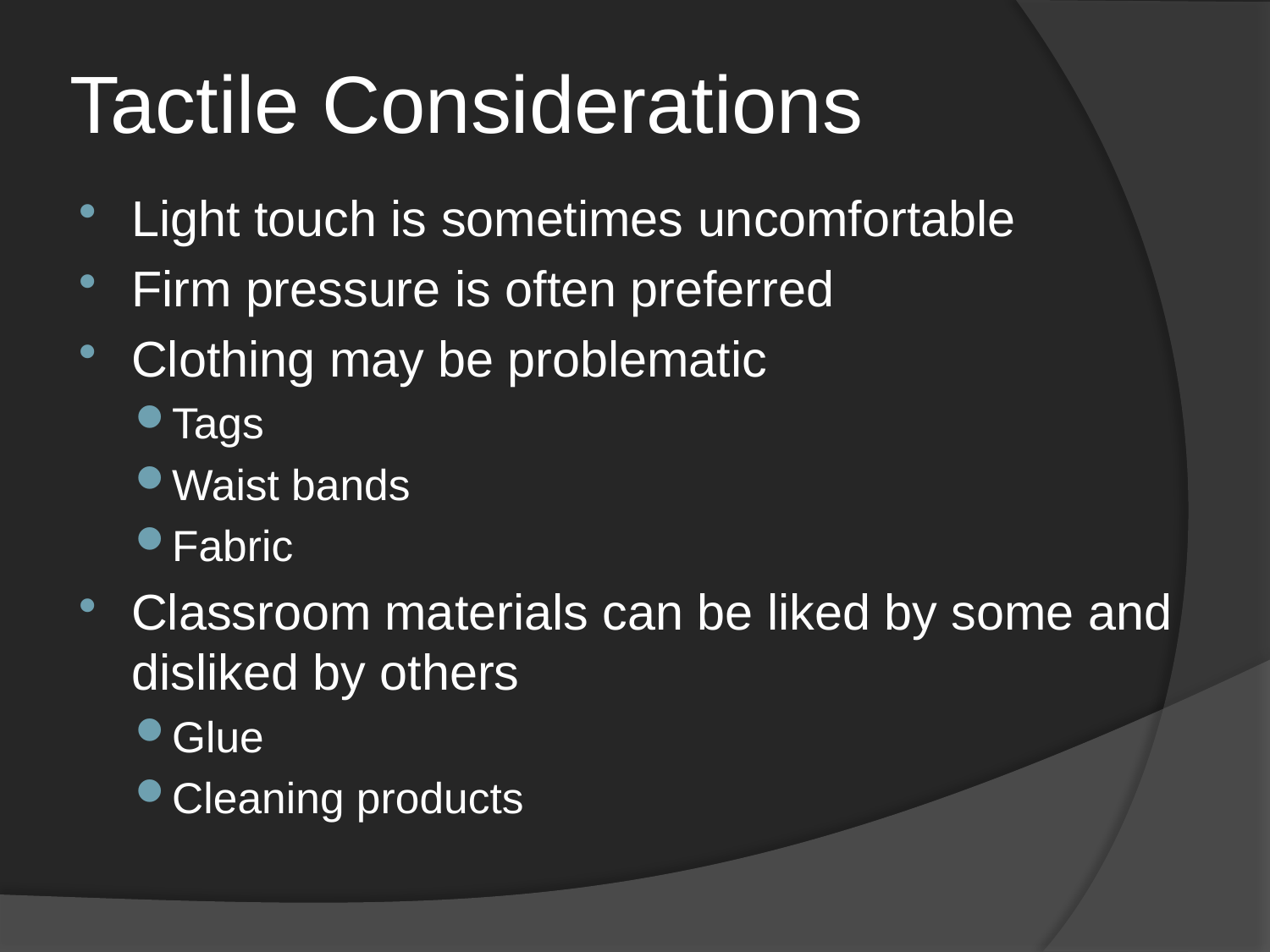

# Tactile Considerations
Light touch is sometimes uncomfortable
Firm pressure is often preferred
Clothing may be problematic
Tags
Waist bands
Fabric
Classroom materials can be liked by some and disliked by others
Glue
Cleaning products